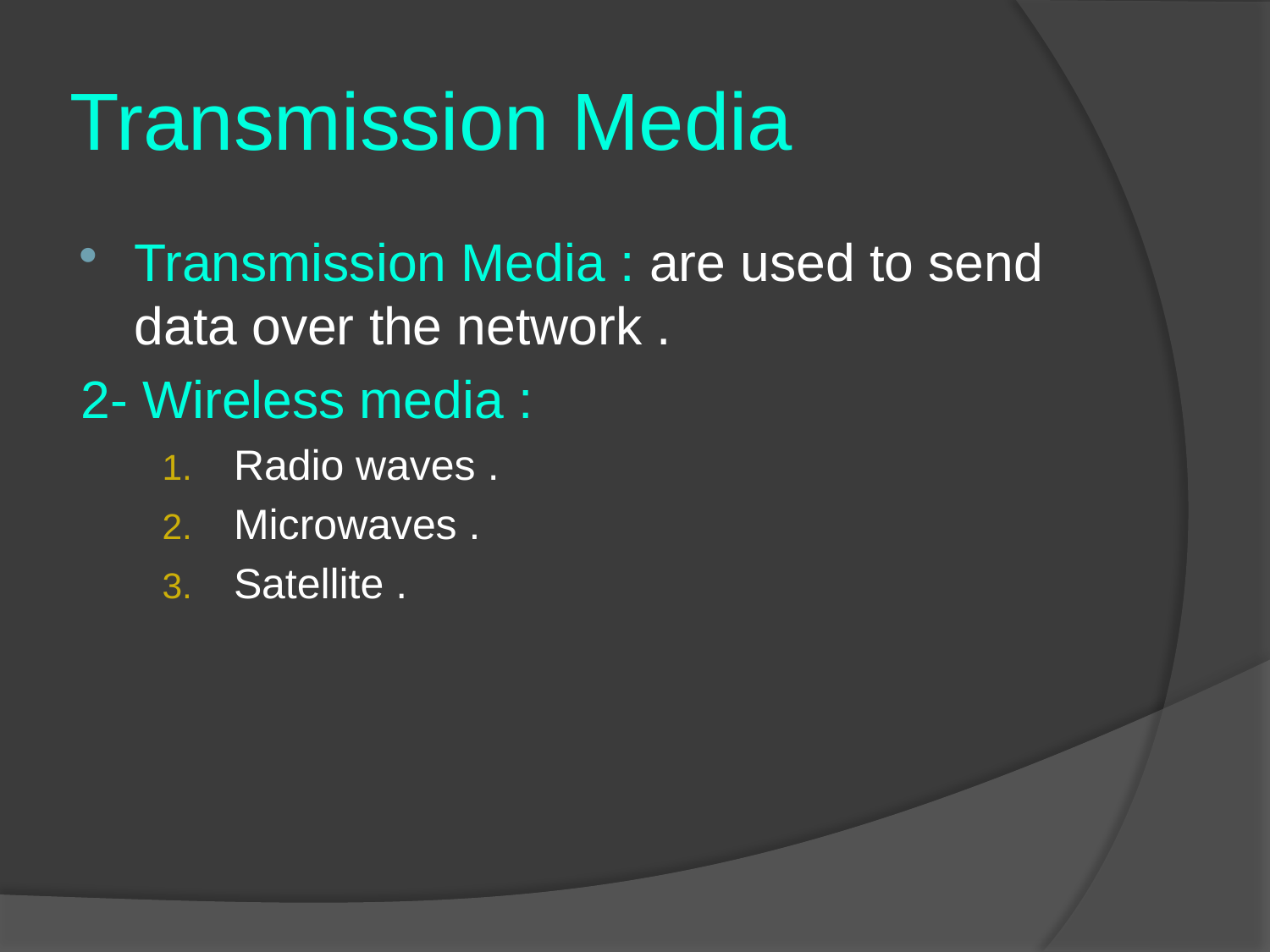

# Transmission Media
Transmission Media : are used to send data over the network .
2- Wireless media :
Radio waves .
Microwaves .
Satellite .